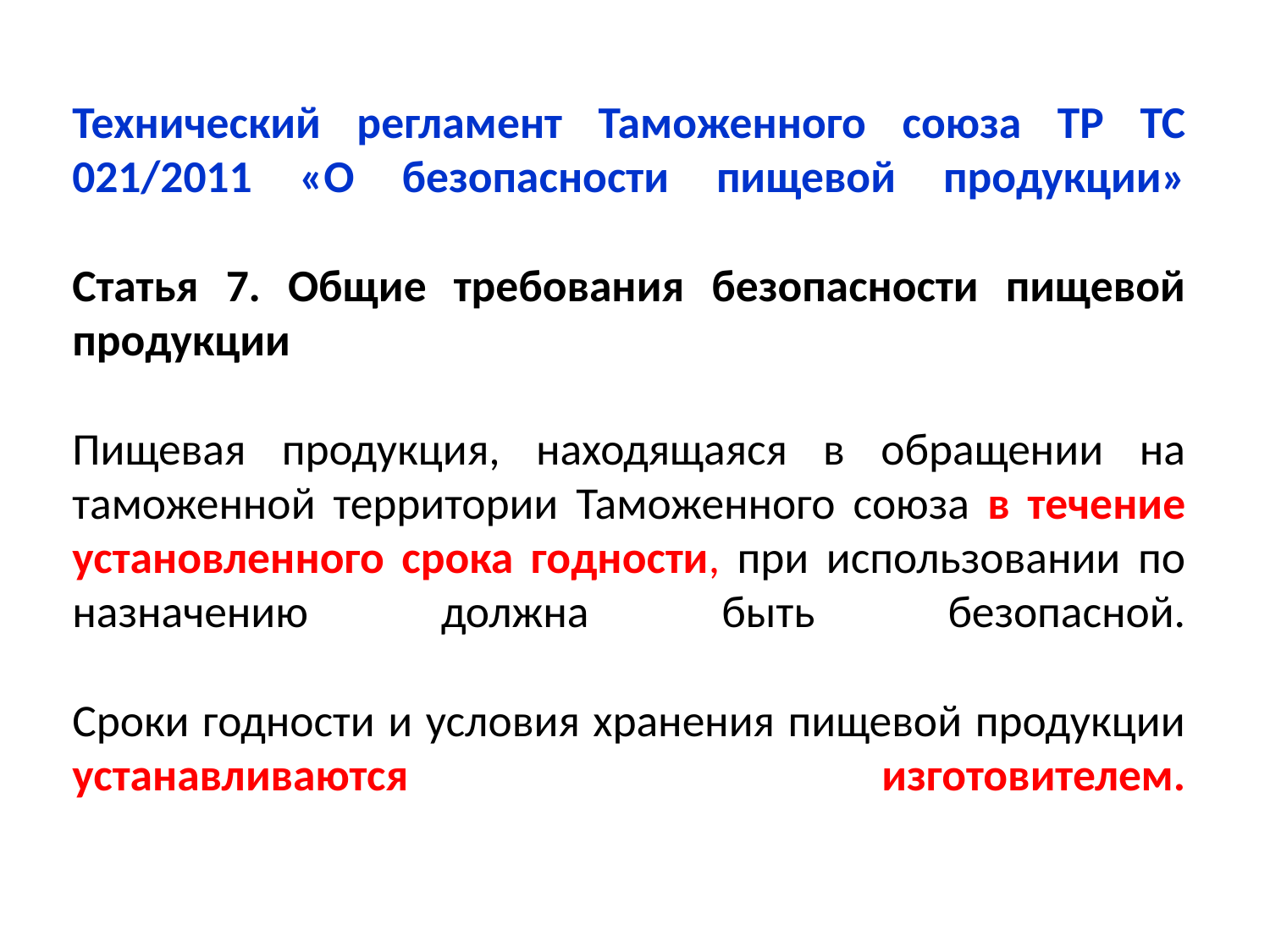

# Технический регламент Таможенного союза ТР ТС 021/2011 «О безопасности пищевой продукции» Статья 7. Общие требования безопасности пищевой продукции Пищевая продукция, находящаяся в обращении на таможенной территории Таможенного союза в течение установленного срока годности, при использовании по назначению должна быть безопасной. Сроки годности и условия хранения пищевой продукции устанавливаются изготовителем.